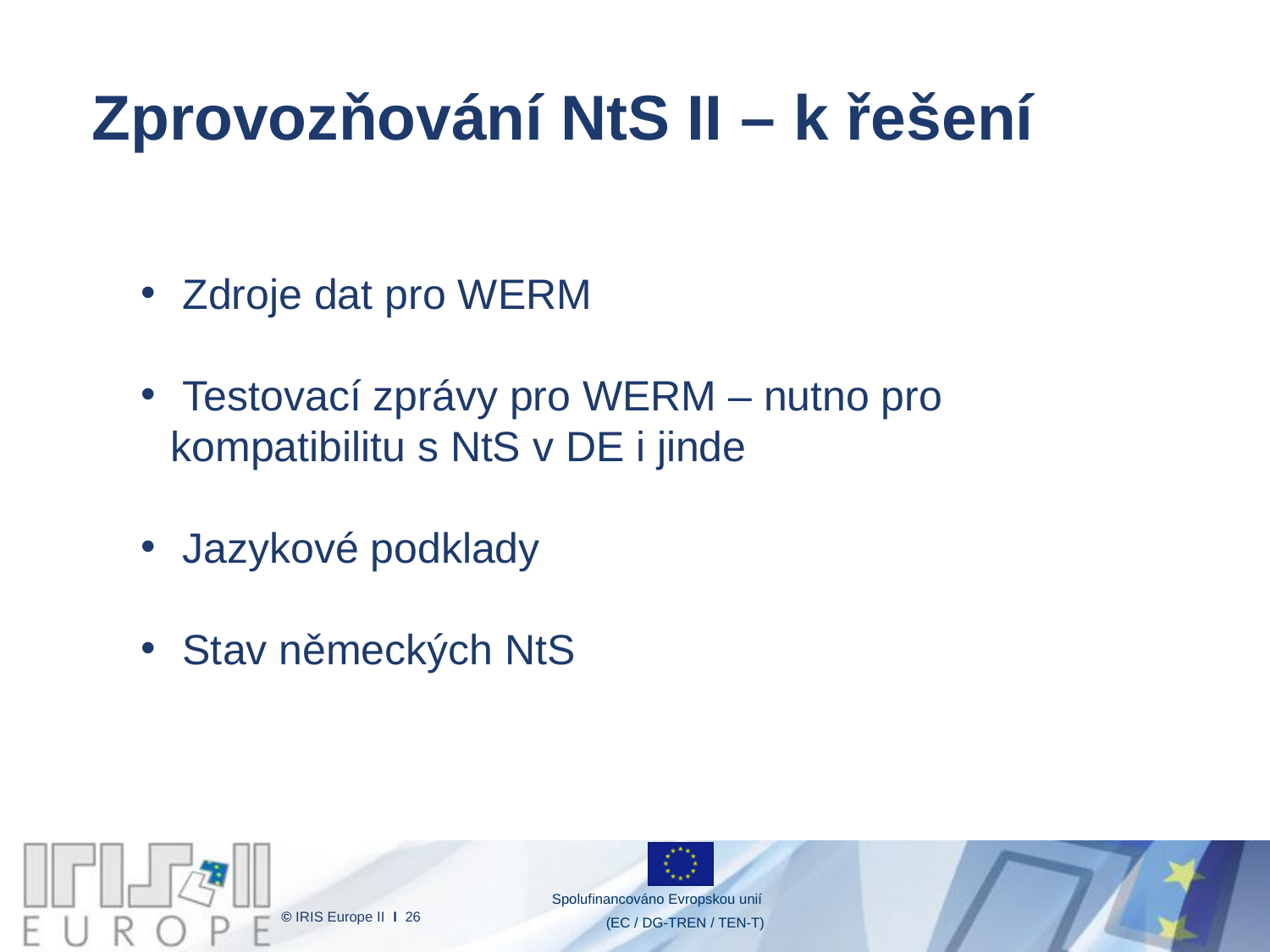

# Zprovozňování NtS II – k řešení
 Zdroje dat pro WERM

 Testovací zprávy pro WERM – nutno pro kompatibilitu s NtS v DE i jinde

 Jazykové podklady

 Stav německých NtS